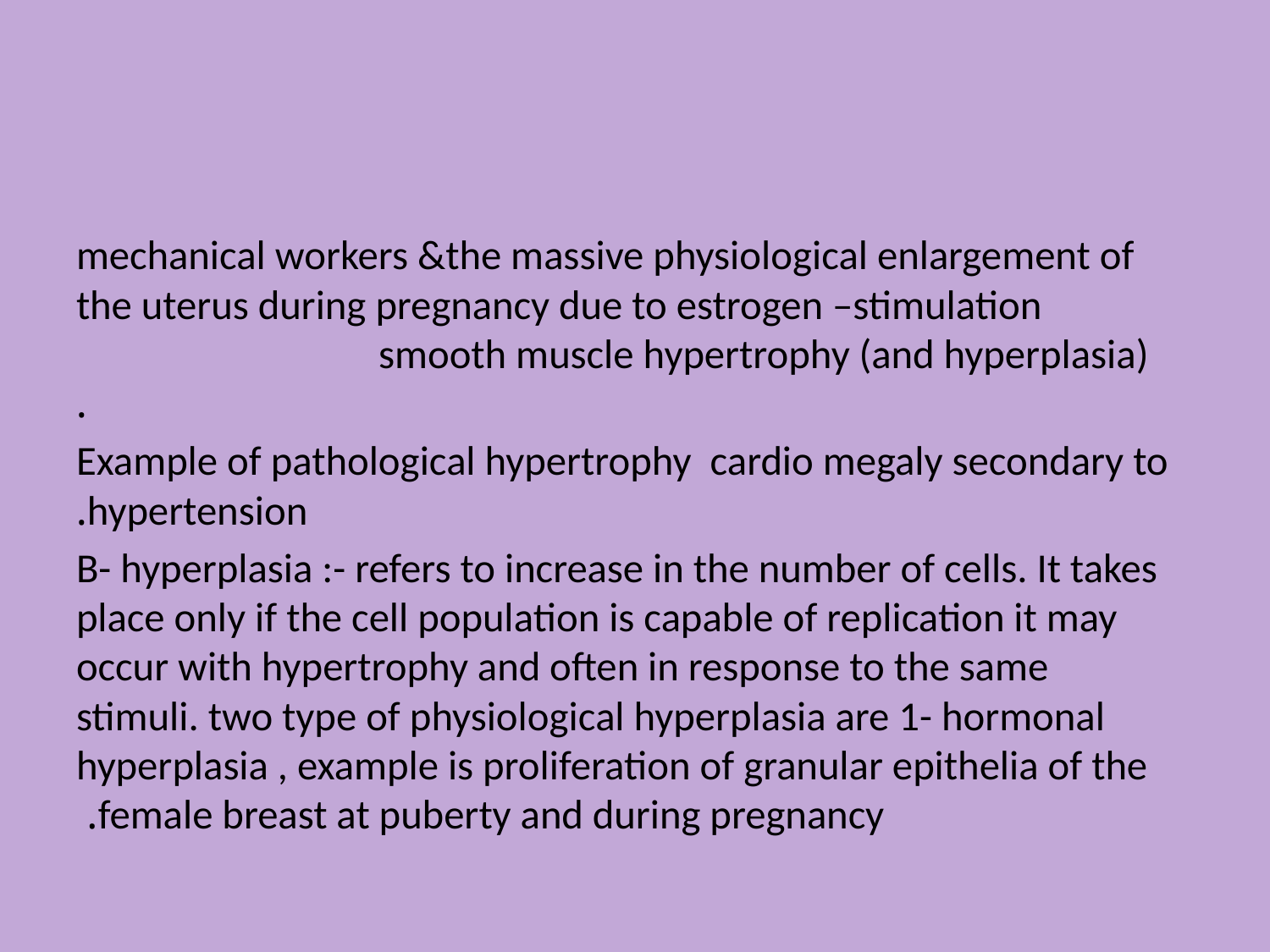

#
mechanical workers &the massive physiological enlargement of the uterus during pregnancy due to estrogen –stimulation smooth muscle hypertrophy (and hyperplasia)                                                                          .
Example of pathological hypertrophy  cardio megaly secondary to hypertension.
B- hyperplasia :- refers to increase in the number of cells. It takes place only if the cell population is capable of replication it may occur with hypertrophy and often in response to the same stimuli. two type of physiological hyperplasia are 1- hormonal hyperplasia , example is proliferation of granular epithelia of the female breast at puberty and during pregnancy.